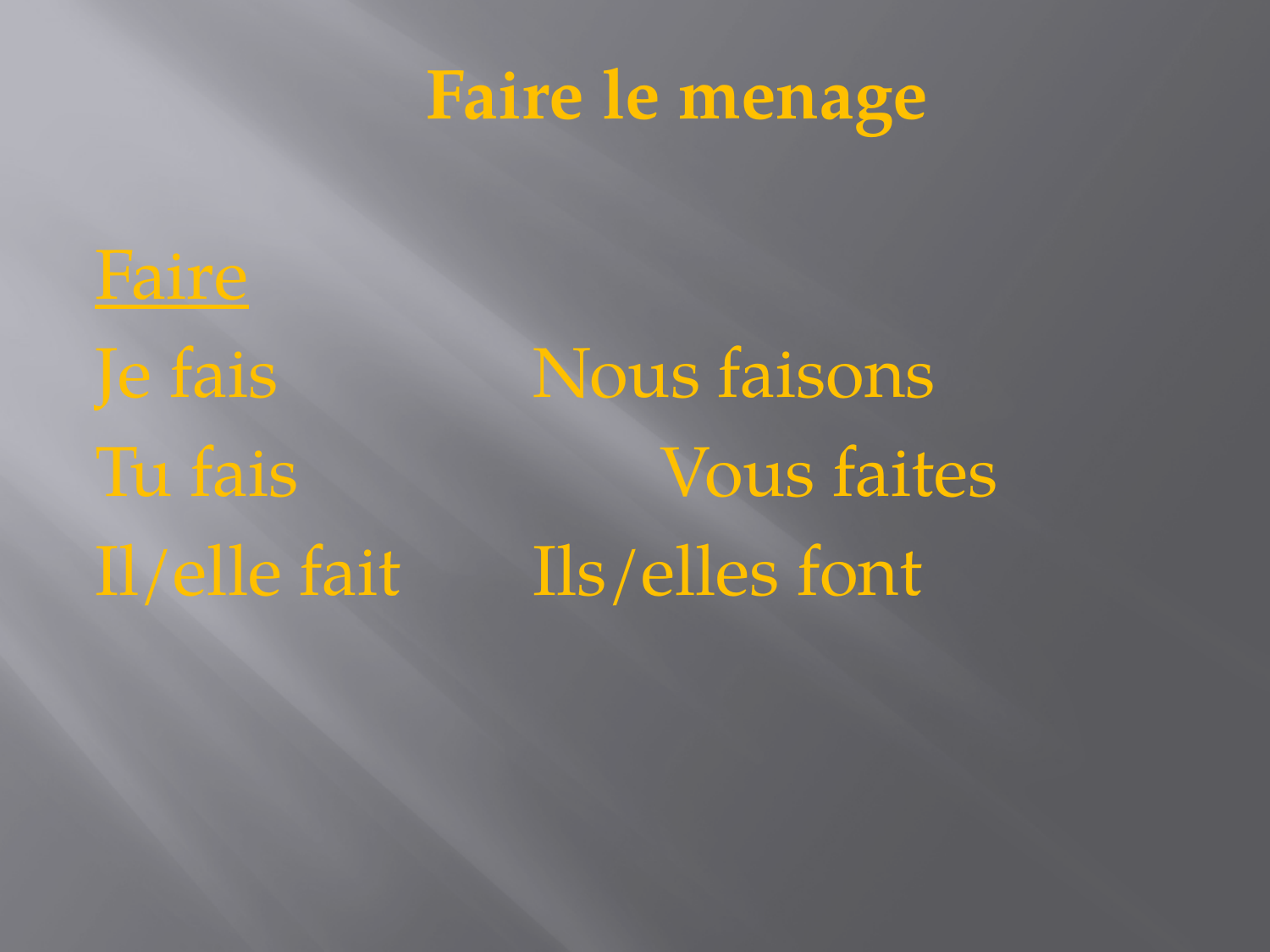

Faire le menage
Faire
Je fais			Nous faisons
Tu fais			Vous faites
Il/elle fait		Ils/elles font